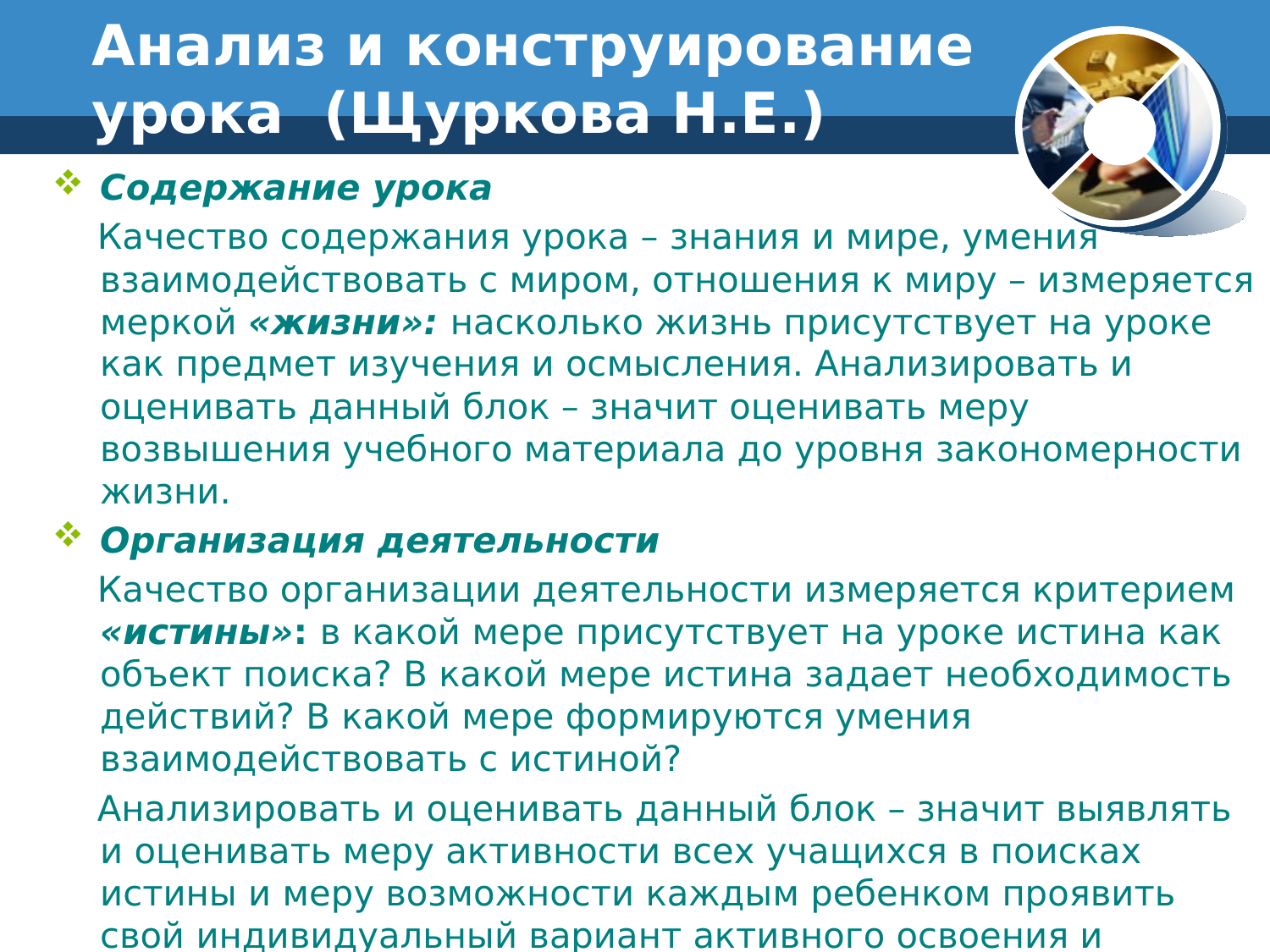

# Анализ и конструирование  урока  (Щуркова Н.Е.)
Содержание урока
    Качество содержания урока – знания и мире, умения взаимодействовать с миром, отношения к миру – измеряется меркой «жизни»: насколько жизнь присутствует на уроке как предмет изучения и осмысления. Анализировать и оценивать данный блок – значит оценивать меру возвышения учебного материала до уровня закономерности жизни.
Организация деятельности
    Качество организации деятельности измеряется критерием «истины»: в какой мере присутствует на уроке истина как объект поиска? В какой мере истина задает необходимость действий? В какой мере формируются умения взаимодействовать с истиной?
    Анализировать и оценивать данный блок – значит выявлять и оценивать меру активности всех учащихся в поисках истины и меру возможности каждым ребенком проявить свой индивидуальный вариант активного освоения и усвоения истины.